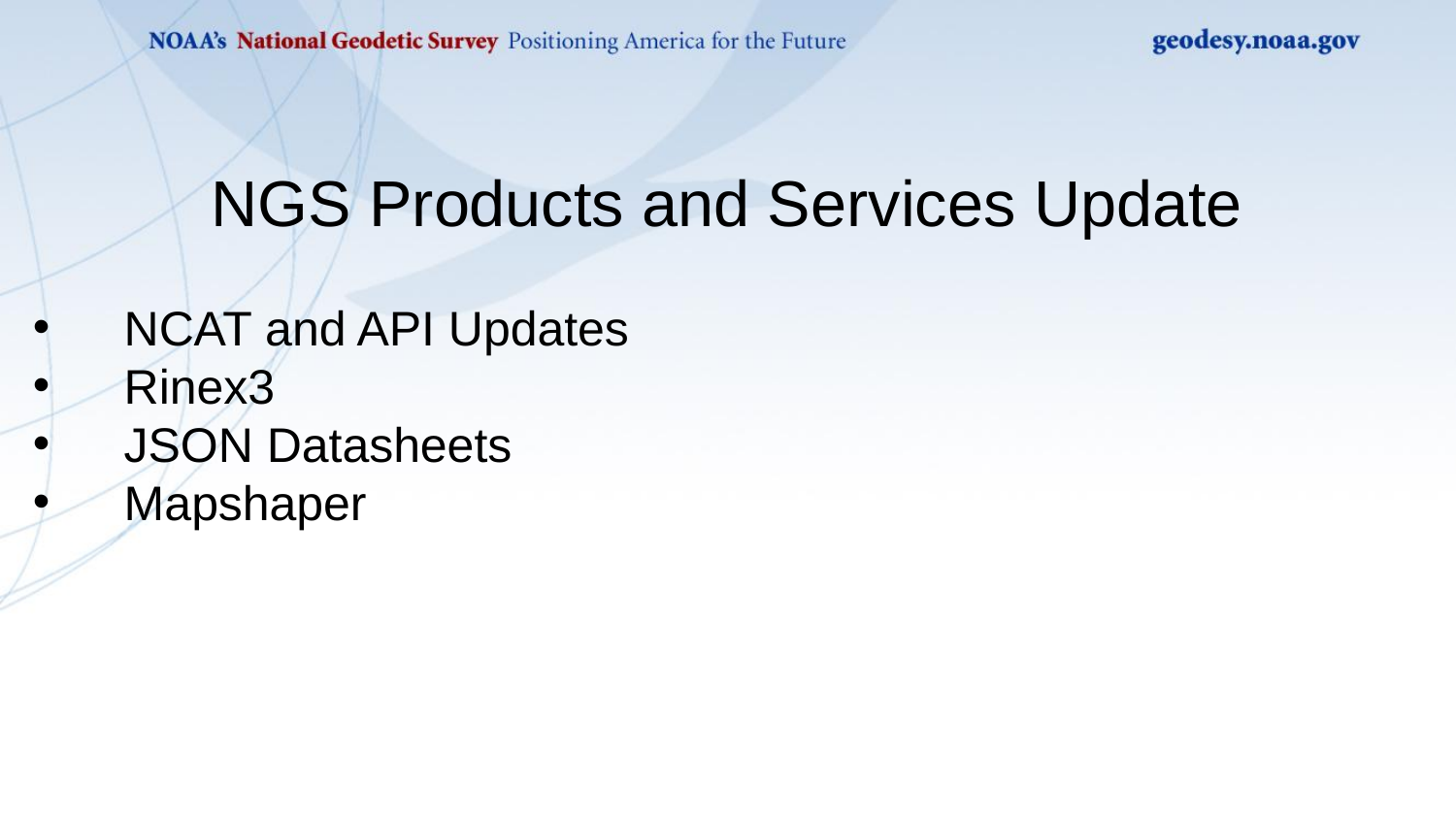

NGS Products and Services Update

NCAT and API Updates
Rinex3
JSON Datasheets
Mapshaper